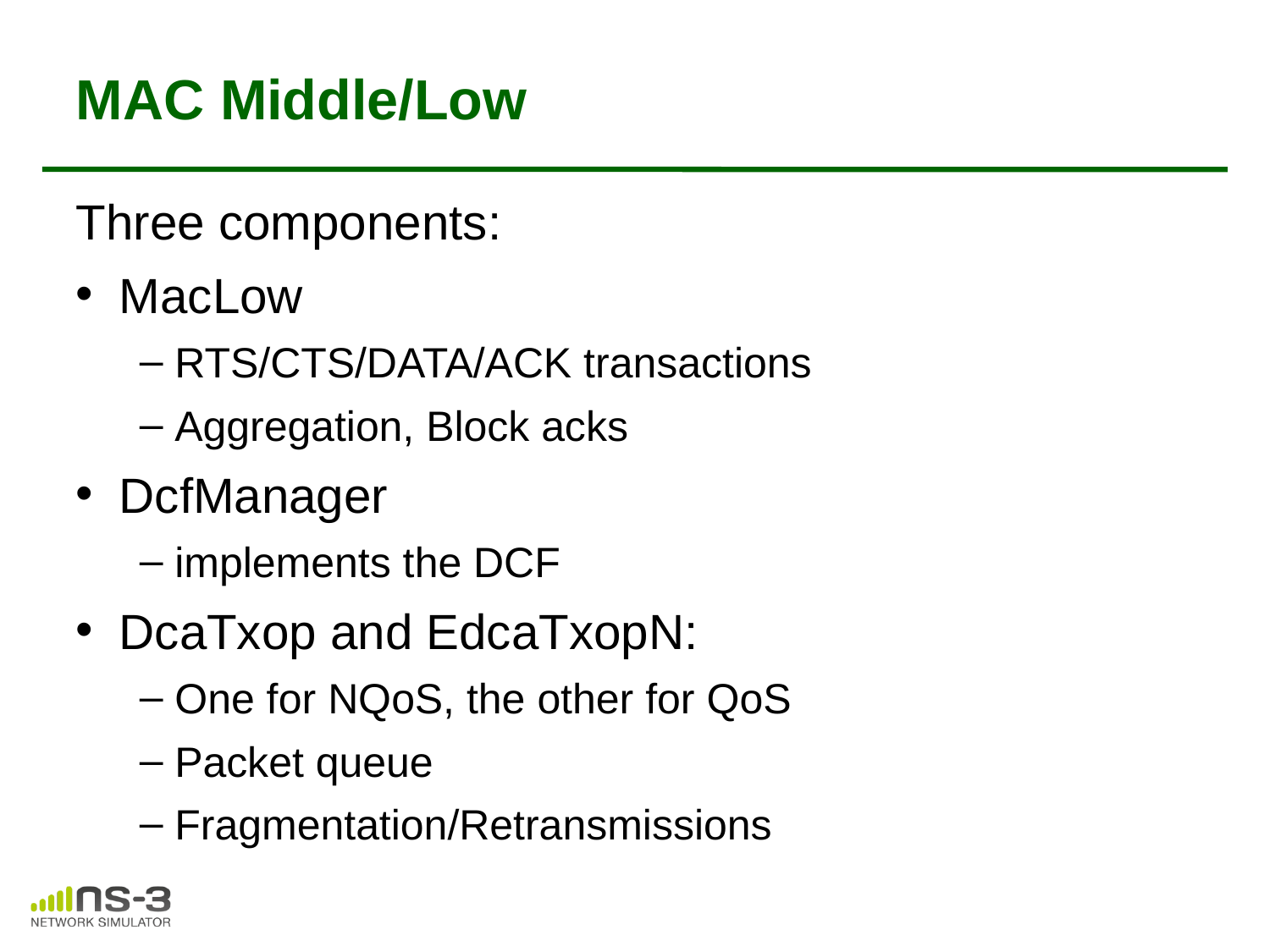

# MAC Middle/Low
Three components:
MacLow
RTS/CTS/DATA/ACK transactions
Aggregation, Block acks
DcfManager
implements the DCF
DcaTxop and EdcaTxopN:
One for NQoS, the other for QoS
Packet queue
Fragmentation/Retransmissions